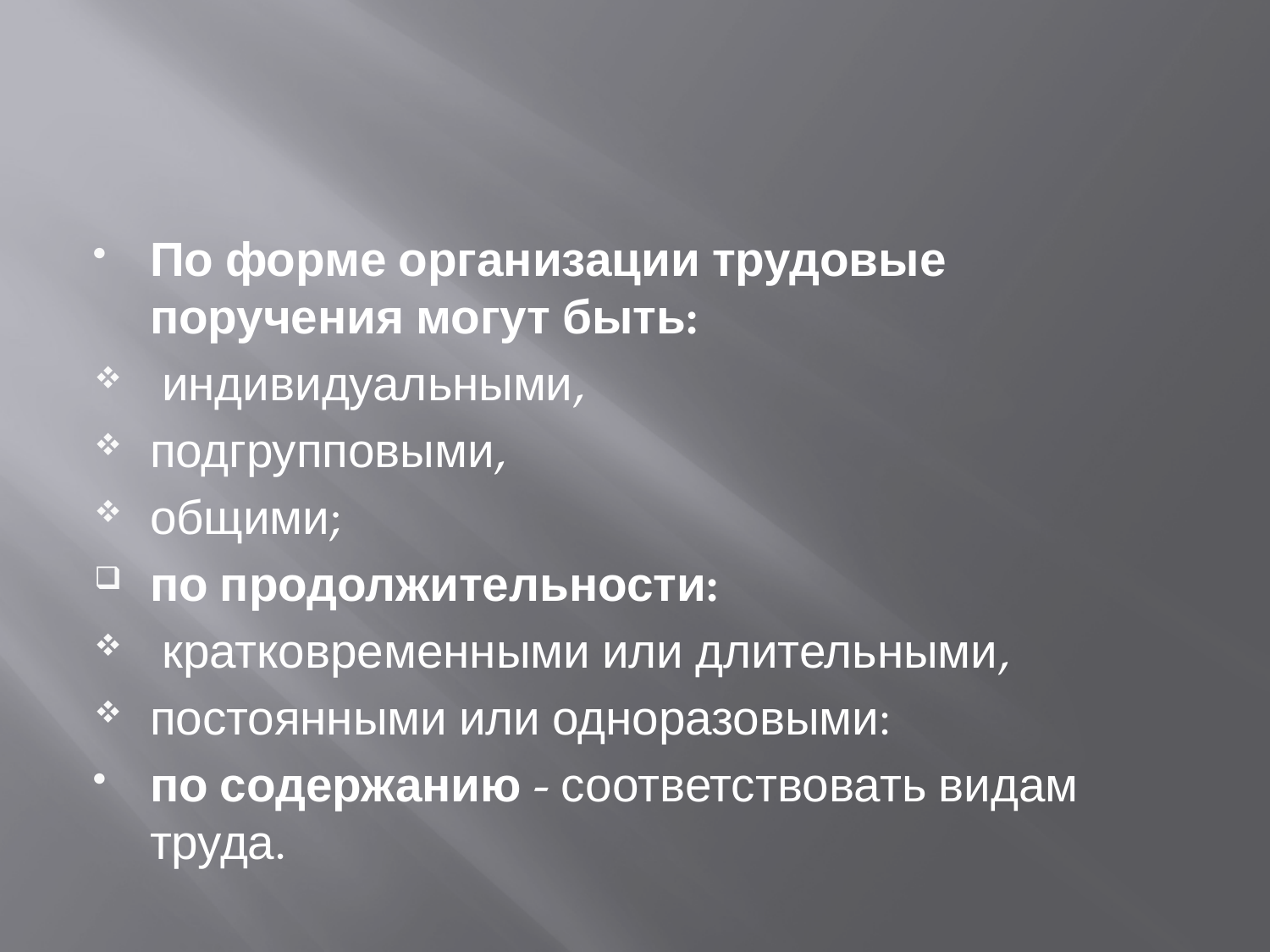

#
По форме организации трудовые поручения могут быть:
 индивидуальными,
подгрупповыми,
общими;
по продолжительности:
 кратковременными или дли­тельными,
постоянными или одноразовыми:
по содержанию - соответствовать видам труда.